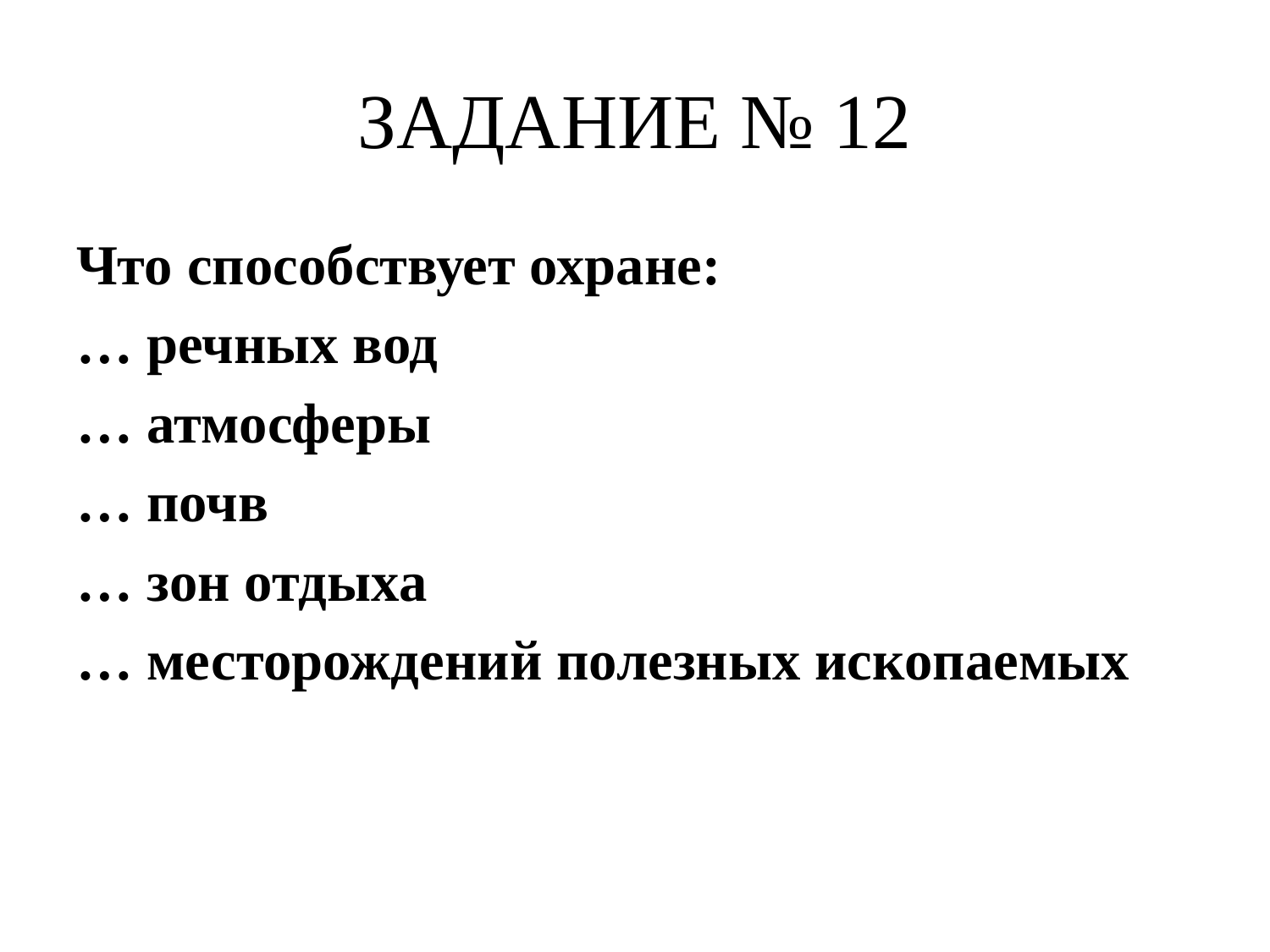

# ЗАДАНИЕ № 12
Что способствует охране:
… речных вод
… атмосферы
… почв
… зон отдыха
… месторождений полезных ископаемых